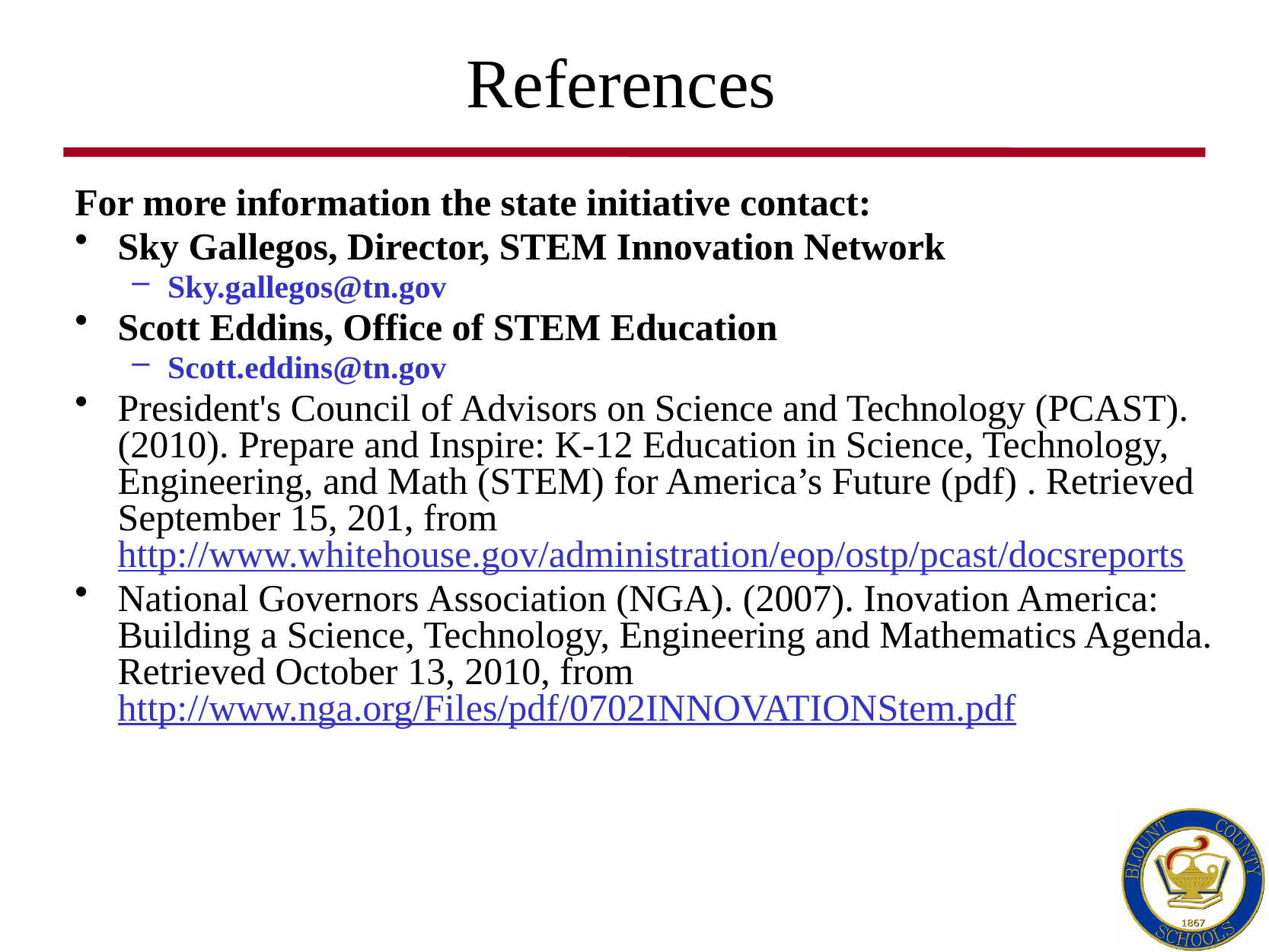

# References

For more information the state initiative contact:
Sky Gallegos, Director, STEM Innovation Network
Sky.gallegos@tn.gov
Scott Eddins, Office of STEM Education
Scott.eddins@tn.gov
President's Council of Advisors on Science and Technology (PCAST). (2010). Prepare and Inspire: K-12 Education in Science, Technology, Engineering, and Math (STEM) for America’s Future (pdf) . Retrieved September 15, 201, from http://www.whitehouse.gov/administration/eop/ostp/pcast/docsreports
National Governors Association (NGA). (2007). Inovation America: Building a Science, Technology, Engineering and Mathematics Agenda. Retrieved October 13, 2010, from  http://www.nga.org/Files/pdf/0702INNOVATIONStem.pdf